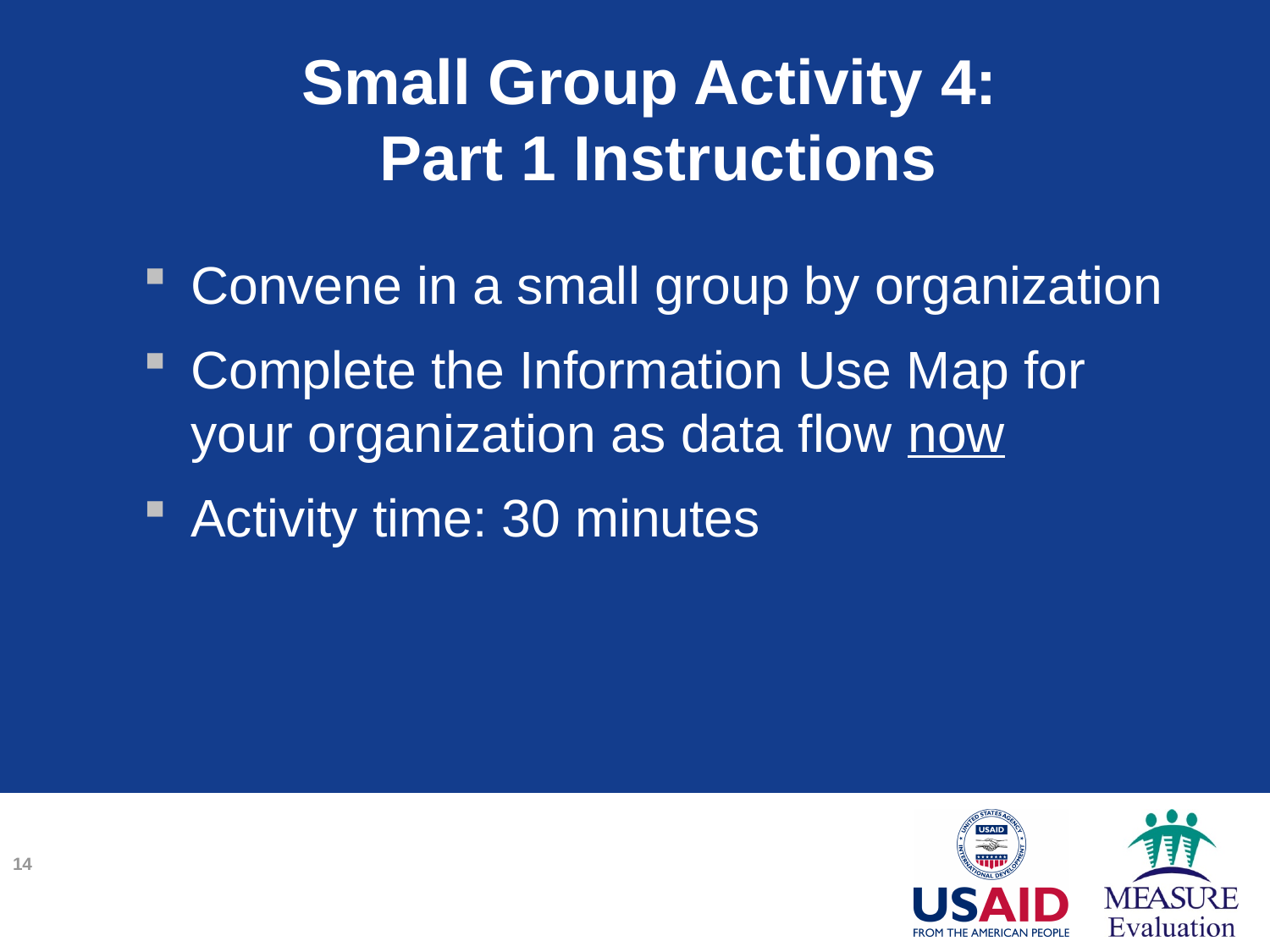

# Small Group Activity 4: Part 1 Instructions
Convene in a small group by organization
Complete the Information Use Map for your organization as data flow now
Activity time: 30 minutes

14